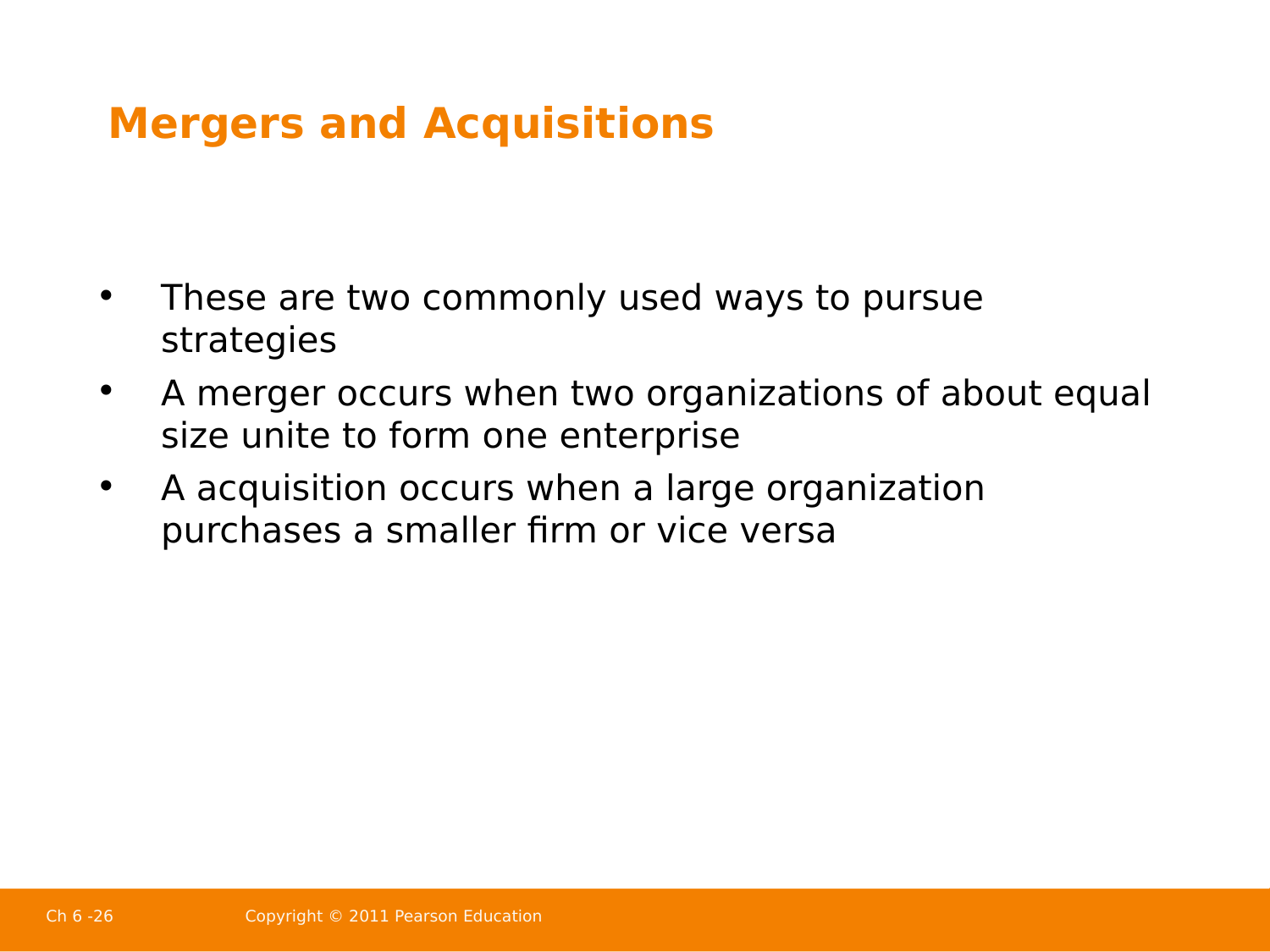

Mergers and Acquisitions

These are two commonly used ways to pursue strategies
A merger occurs when two organizations of about equal size unite to form one enterprise
A acquisition occurs when a large organization purchases a smaller firm or vice versa
Ch 6 -26
Copyright © 2011 Pearson Education